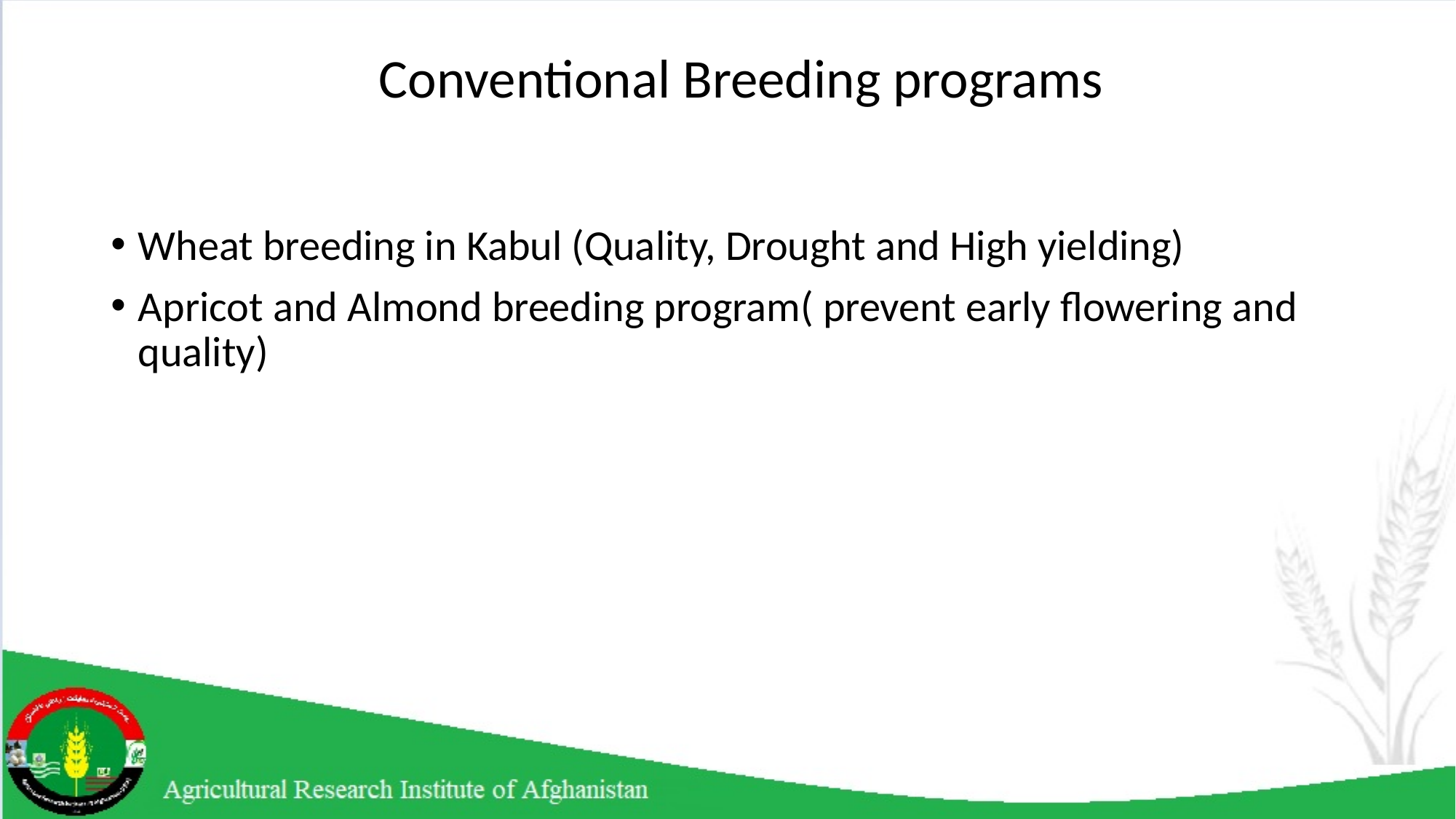

# Conventional Breeding programs
Wheat breeding in Kabul (Quality, Drought and High yielding)
Apricot and Almond breeding program( prevent early flowering and quality)